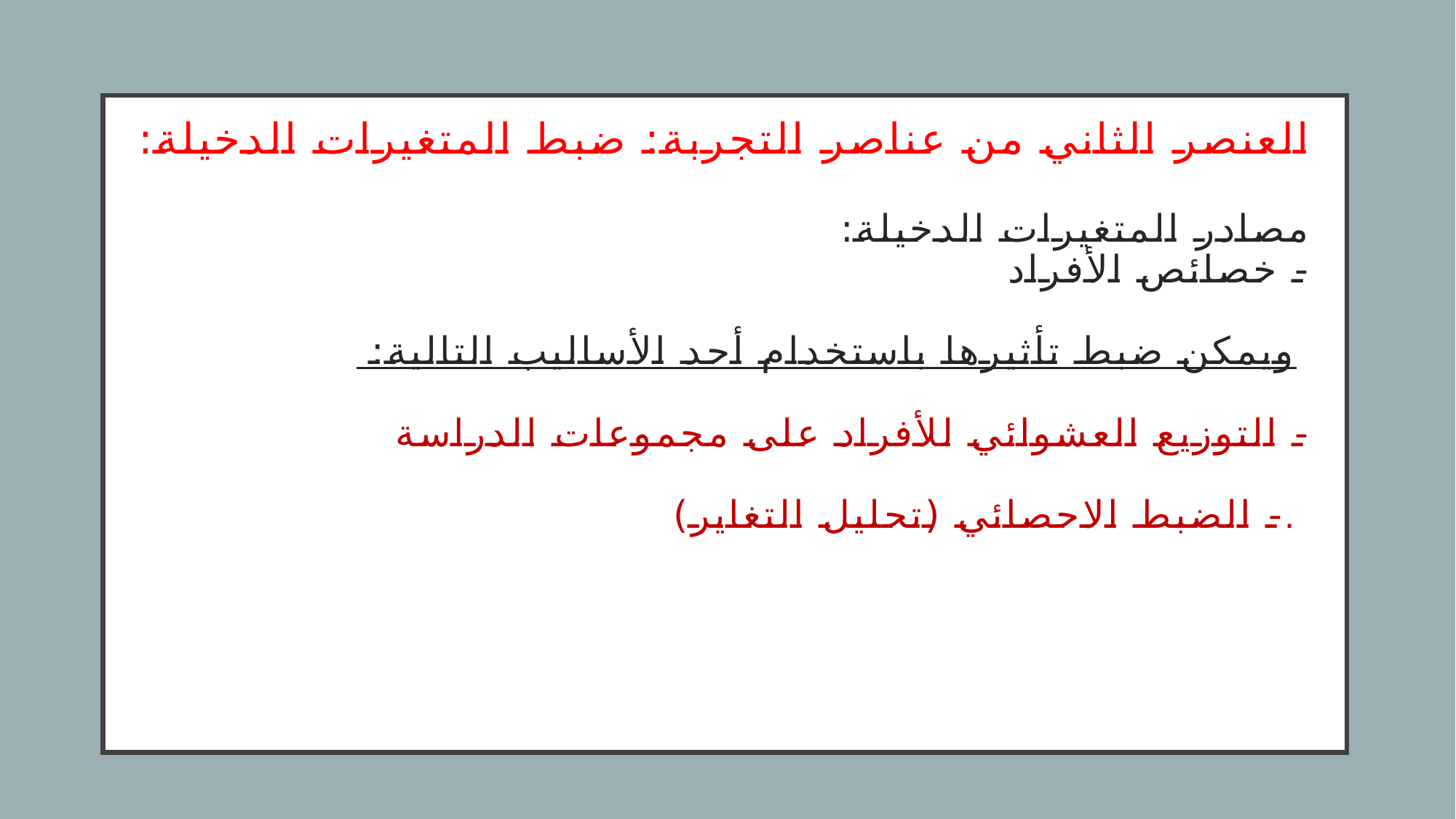

# العنصر الثاني من عناصر التجربة: ضبط المتغيرات الدخيلة: مصادر المتغيرات الدخيلة: - خصائص الأفراد ويمكن ضبط تأثيرها باستخدام أحد الأساليب التالية: - التوزيع العشوائي للأفراد على مجموعات الدراسة - الضبط الاحصائي (تحليل التغاير).